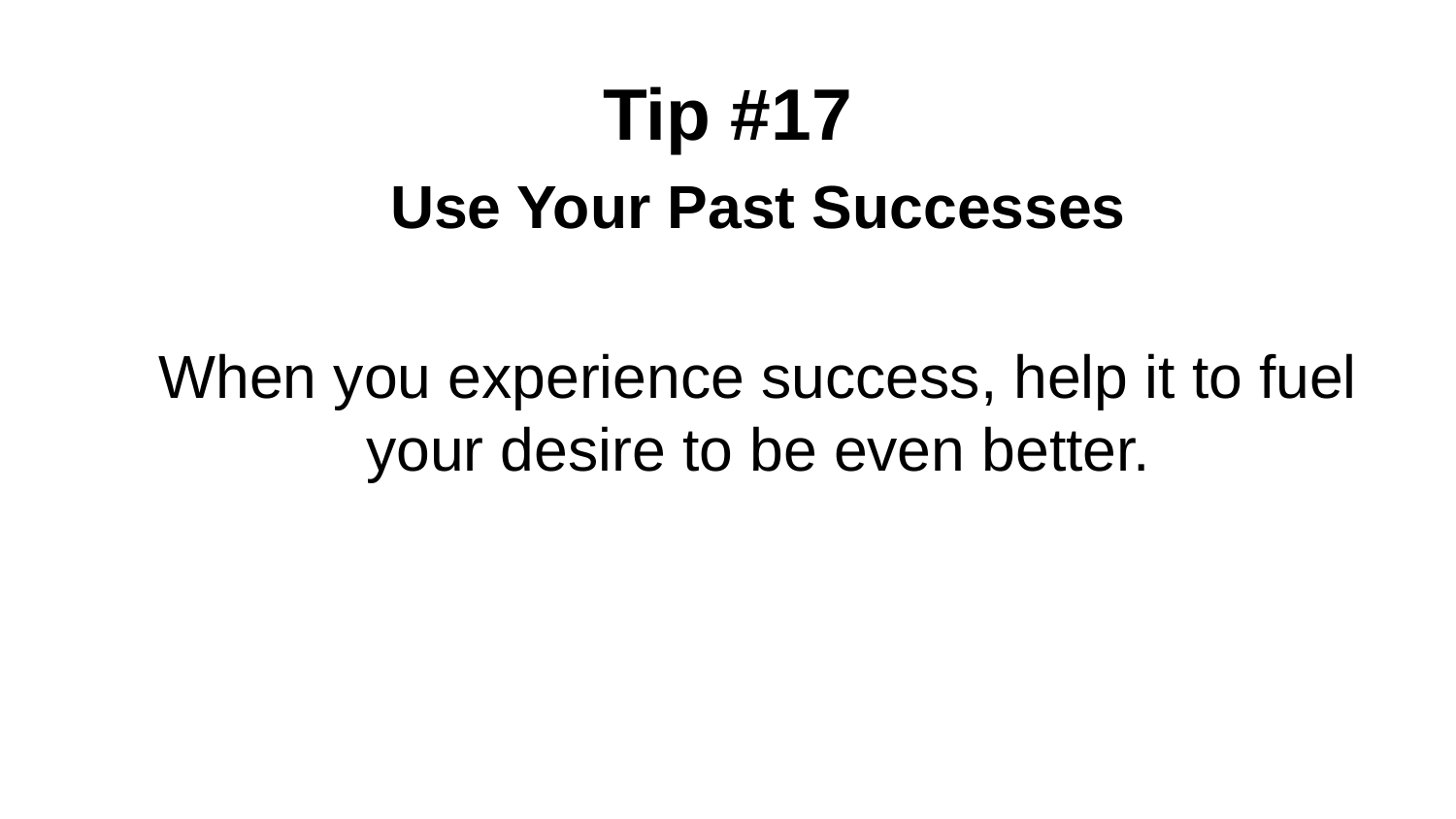

# Tip #17

Use Your Past Successes

When you experience success, help it to fuel your desire to be even better.